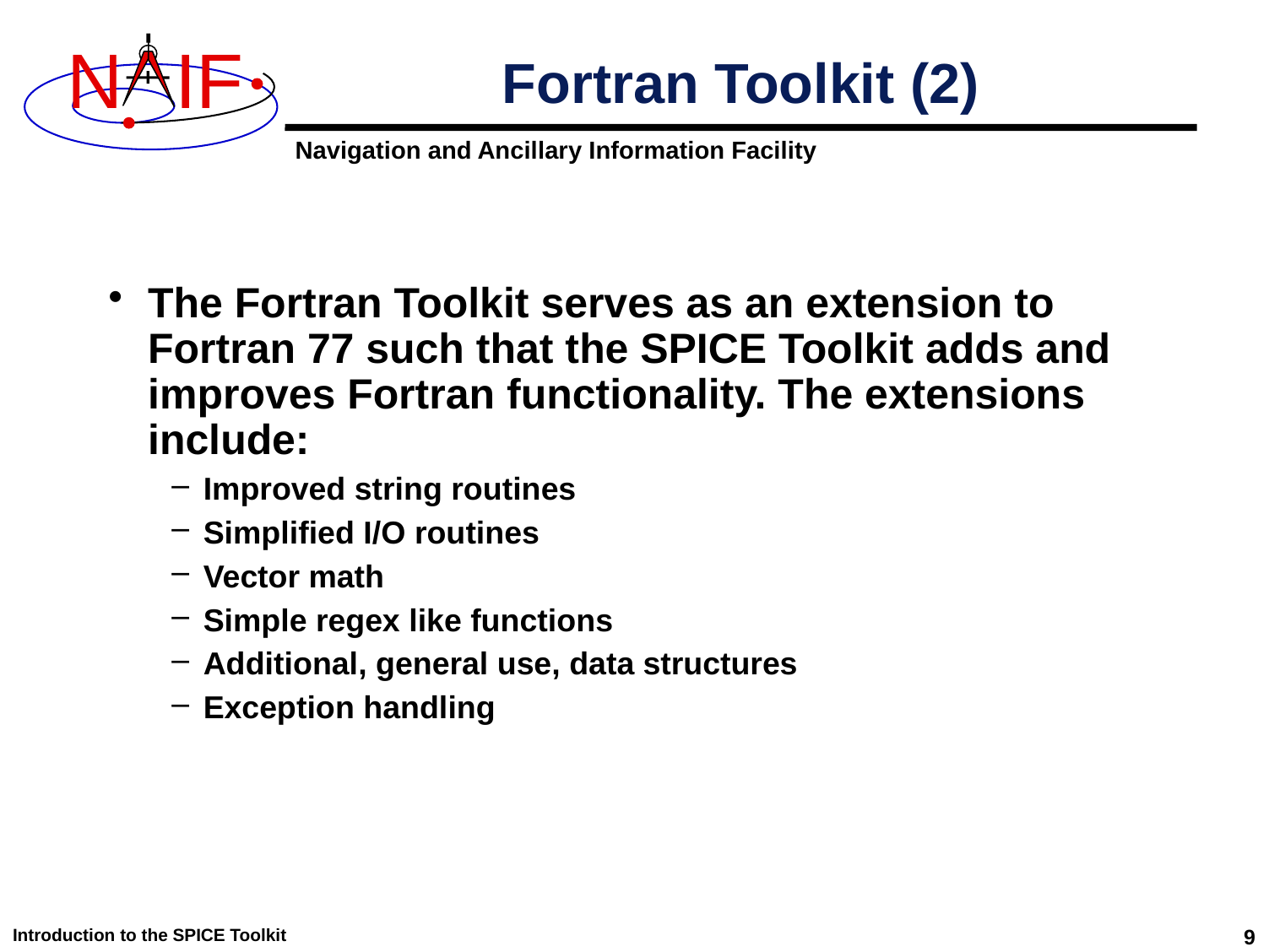

# Fortran Toolkit (2)
The Fortran Toolkit serves as an extension to Fortran 77 such that the SPICE Toolkit adds and improves Fortran functionality. The extensions include:
Improved string routines
Simplified I/O routines
Vector math
Simple regex like functions
Additional, general use, data structures
Exception handling
Introduction to the SPICE Toolkit
9